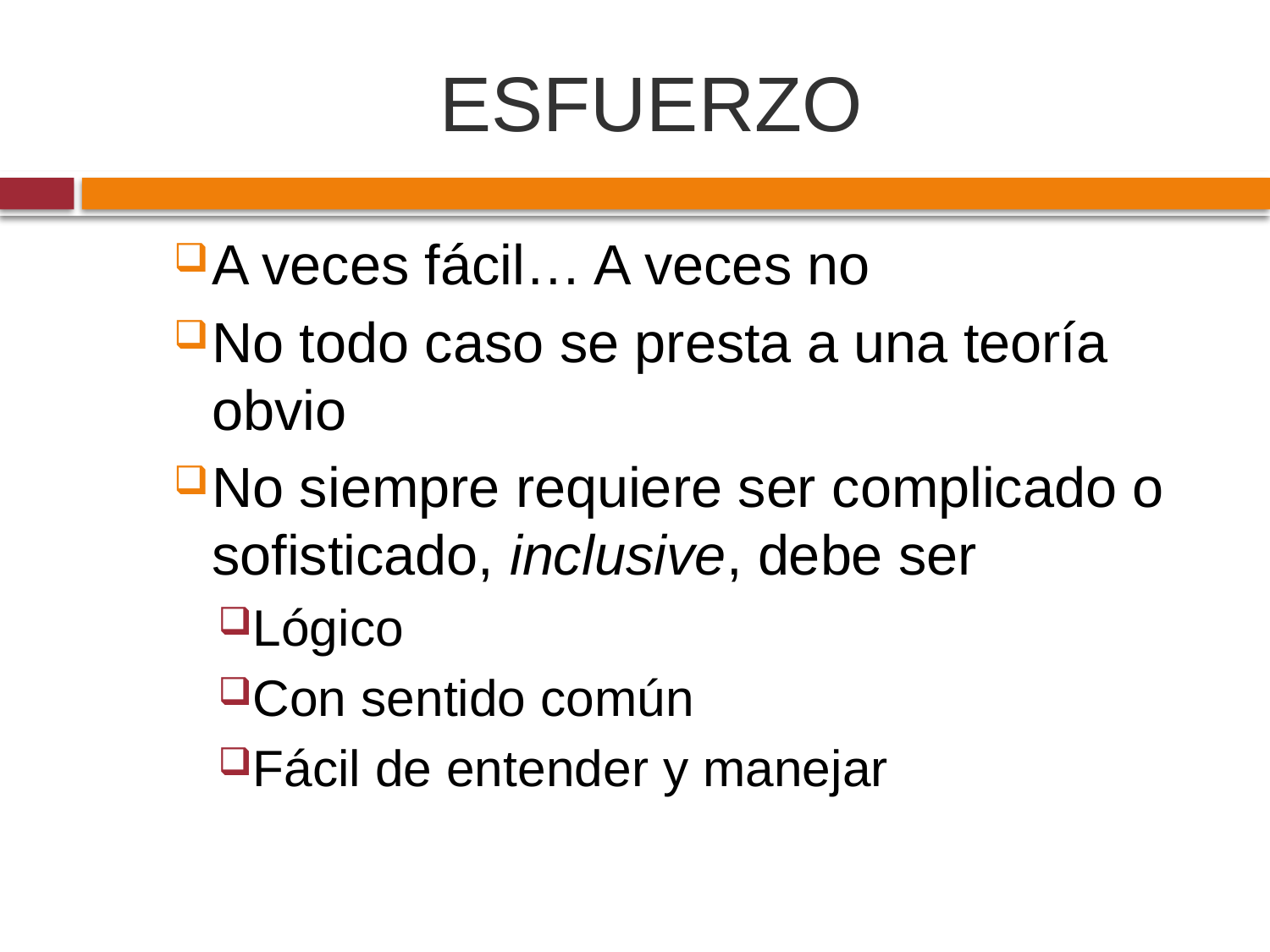

# ESFUERZO
A veces fácil… A veces no
No todo caso se presta a una teoría obvio
No siempre requiere ser complicado o sofisticado, inclusive, debe ser
Lógico
Con sentido común
Fácil de entender y manejar